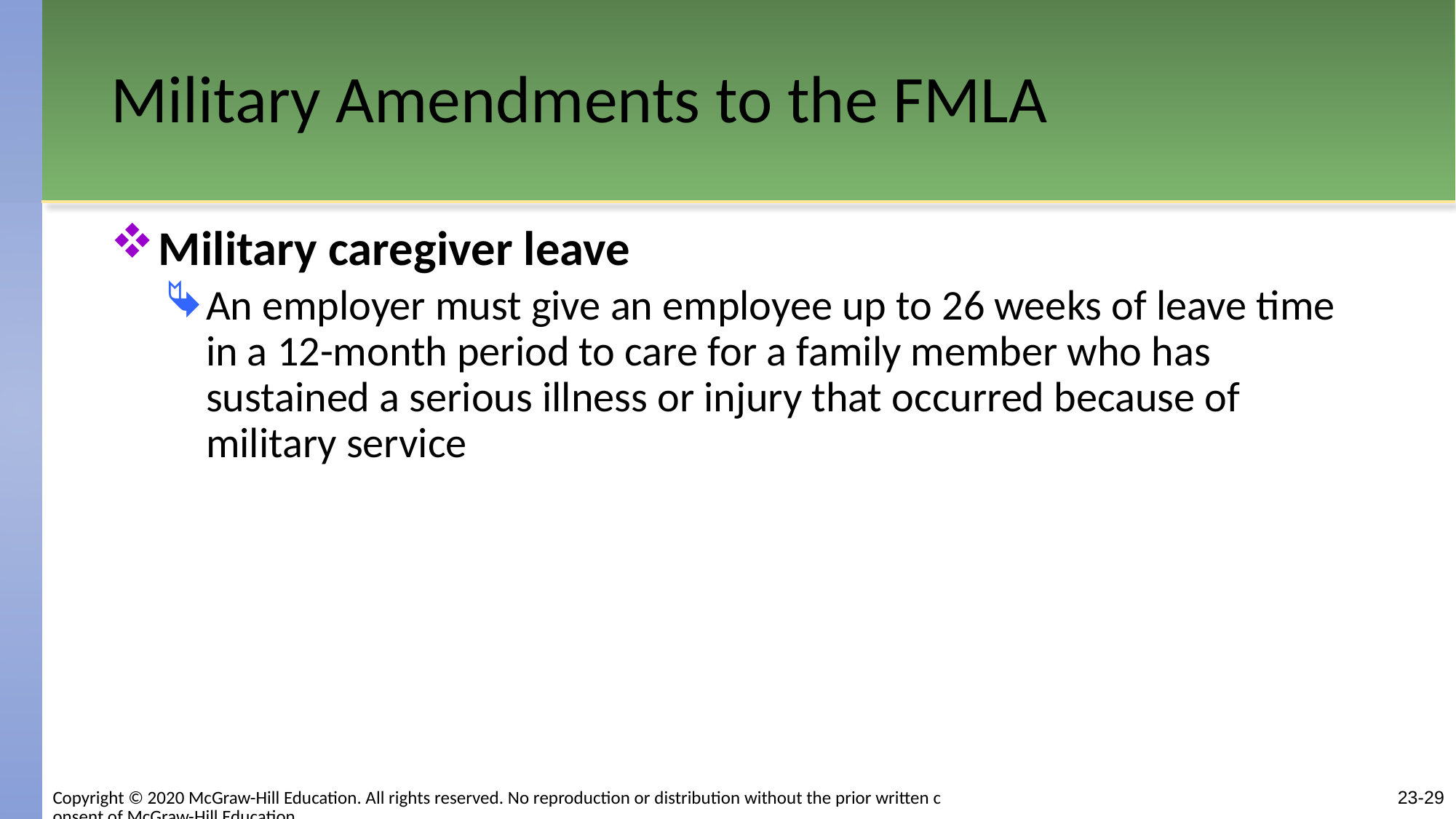

# Military Amendments to the FMLA
Military caregiver leave
An employer must give an employee up to 26 weeks of leave time in a 12-month period to care for a family member who has sustained a serious illness or injury that occurred because of military service
Copyright © 2020 McGraw-Hill Education. All rights reserved. No reproduction or distribution without the prior written consent of McGraw-Hill Education.
23-29